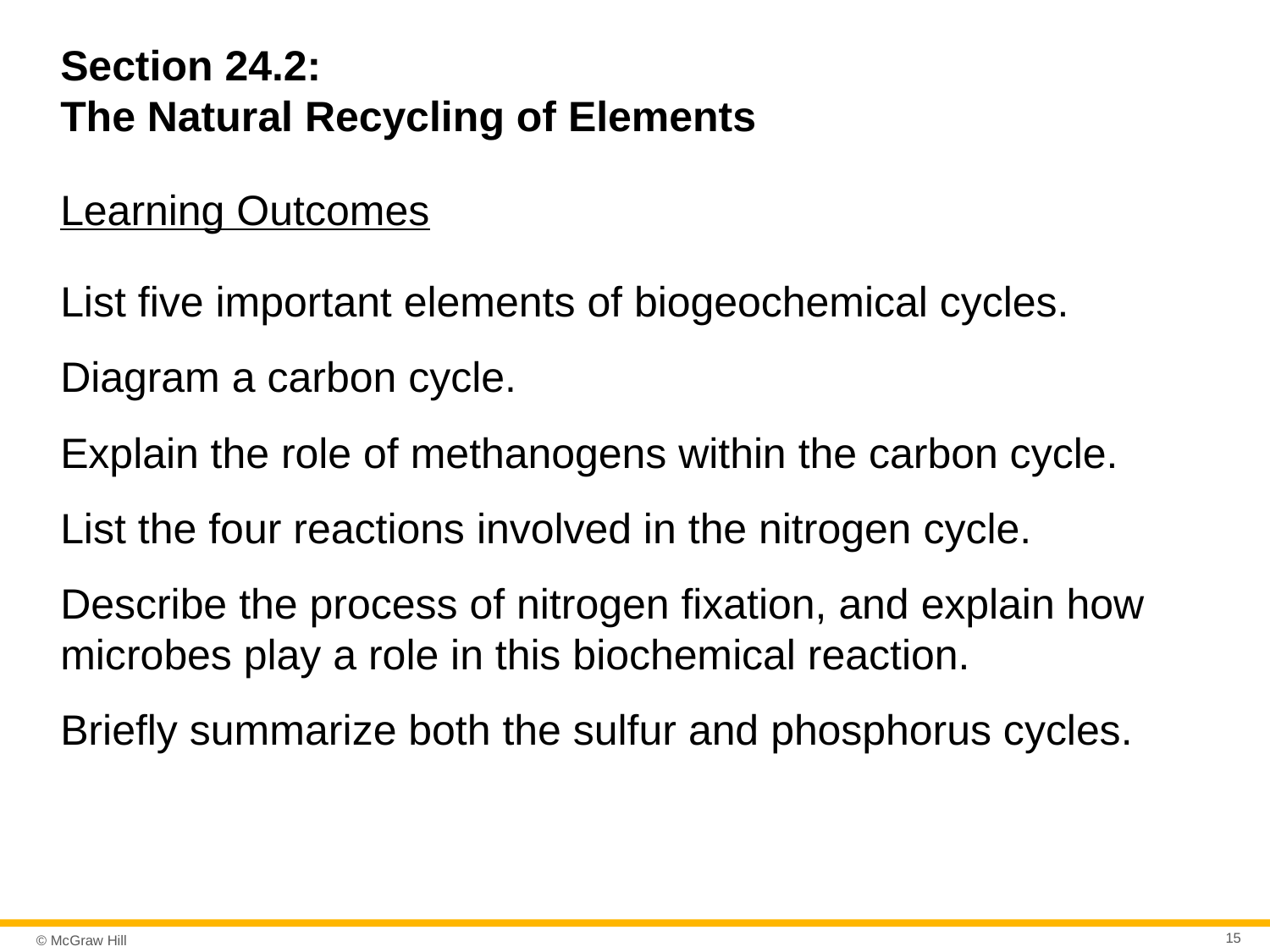

# Section 24.2: The Natural Recycling of Elements
Learning Outcomes
List five important elements of biogeochemical cycles.
Diagram a carbon cycle.
Explain the role of methanogens within the carbon cycle.
List the four reactions involved in the nitrogen cycle.
Describe the process of nitrogen fixation, and explain how microbes play a role in this biochemical reaction.
Briefly summarize both the sulfur and phosphorus cycles.